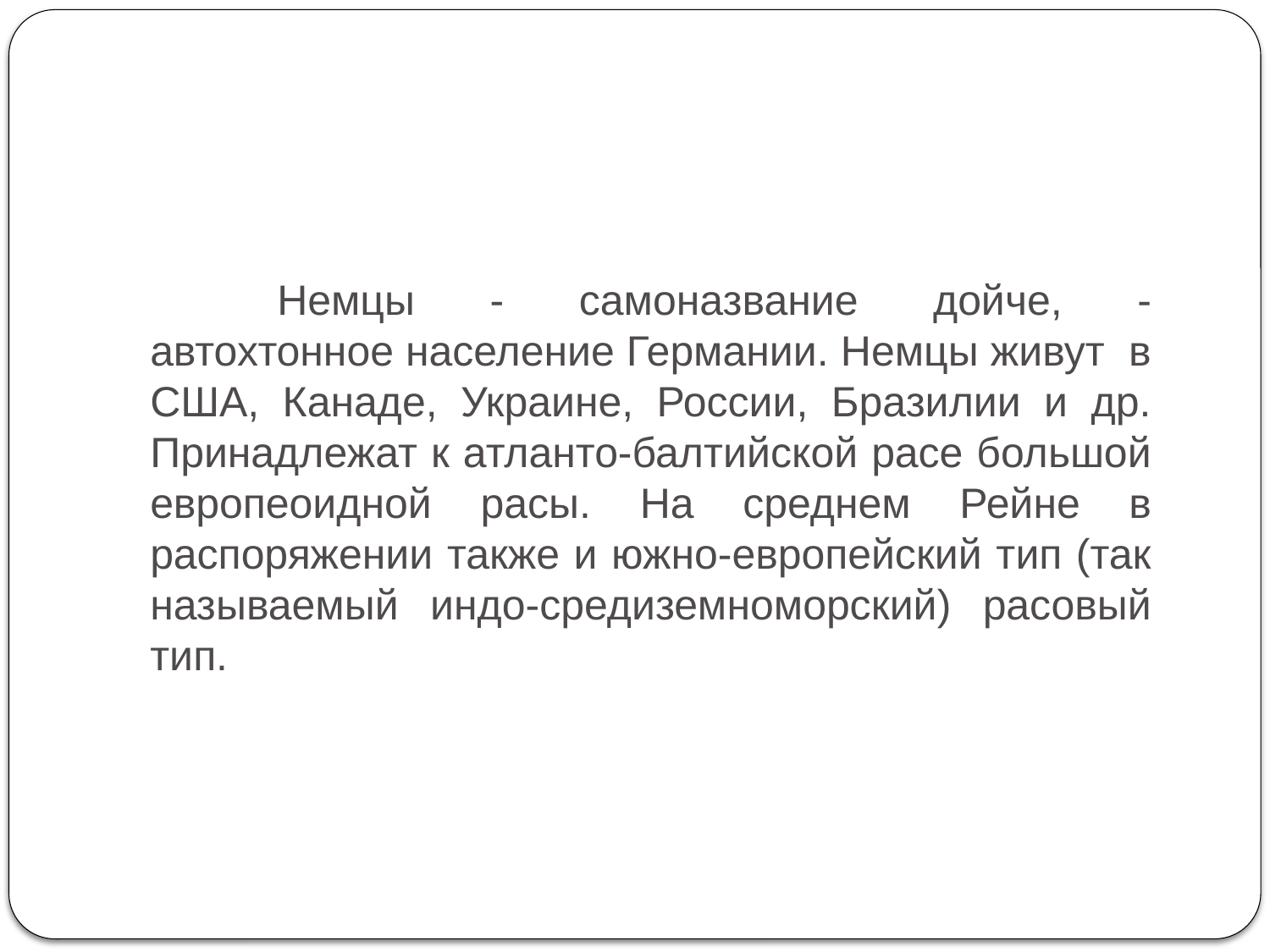

Немцы - самоназвание дойче, - автохтонное население Германии. Немцы живут  в США, Канаде, Украине, России, Бразилии и др. Принадлежат к атланто-балтийской расе большой европеоидной расы. На среднем Рейне в распоряжении также и южно-европейский тип (так называемый индо-средиземноморский) расовый тип.